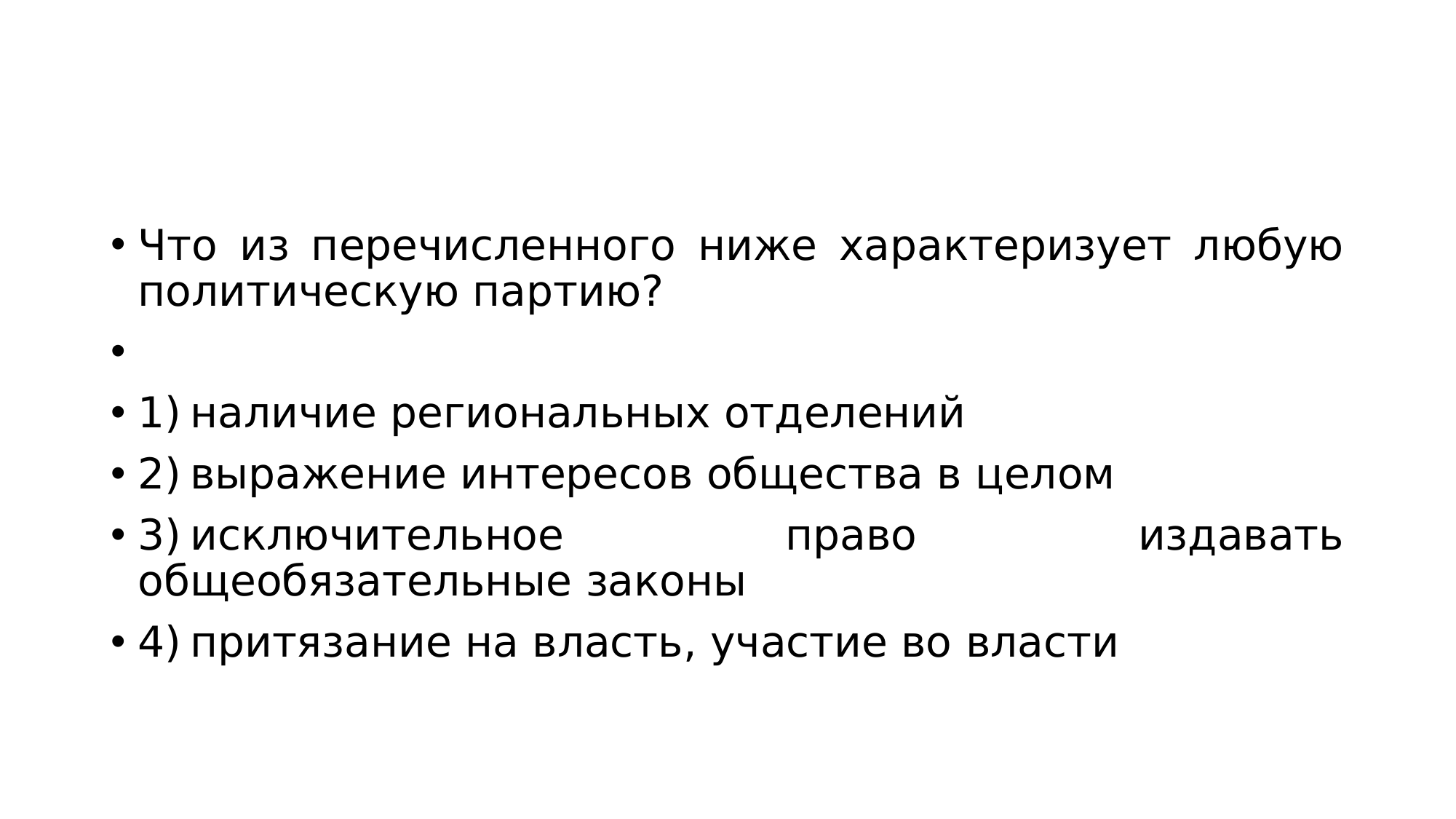

#
Что из перечисленного ниже характеризует любую политическую партию?

1) наличие региональных отделений
2) выражение интересов общества в целом
3) исключительное право издавать общеобязательные законы
4) притязание на власть, участие во власти